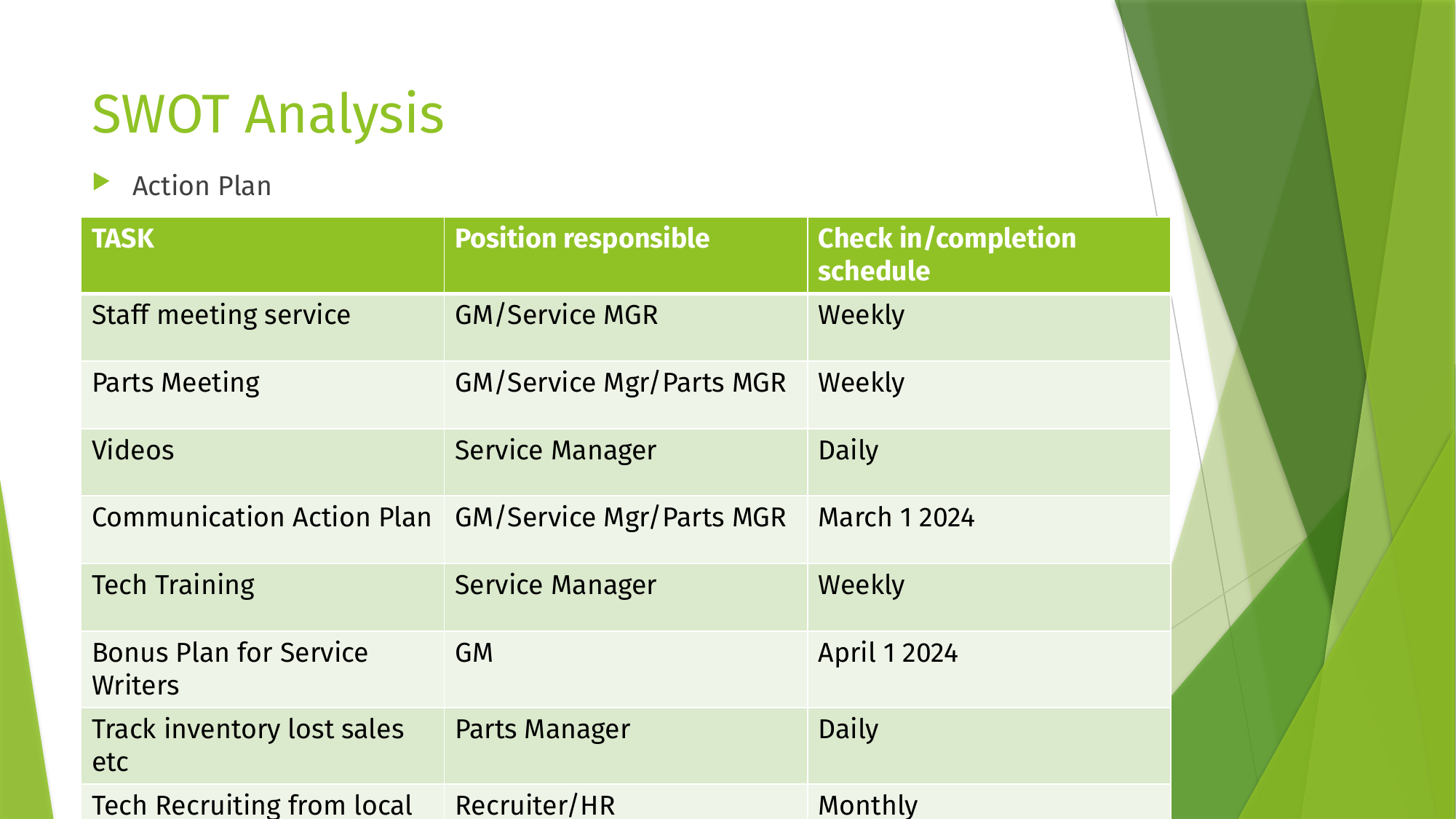

# SWOT Analysis
Action Plan

| TASK | Position responsible | Check in/completion schedule |
| --- | --- | --- |
| Staff meeting service | GM/Service MGR | Weekly |
| Parts Meeting | GM/Service Mgr/Parts MGR | Weekly |
| Videos | Service Manager | Daily |
| Communication Action Plan | GM/Service Mgr/Parts MGR | March 1 2024 |
| Tech Training | Service Manager | Weekly |
| Bonus Plan for Service Writers | GM | April 1 2024 |
| Track inventory lost sales etc | Parts Manager | Daily |
| Tech Recruiting from local college | Recruiter/HR | Monthly |